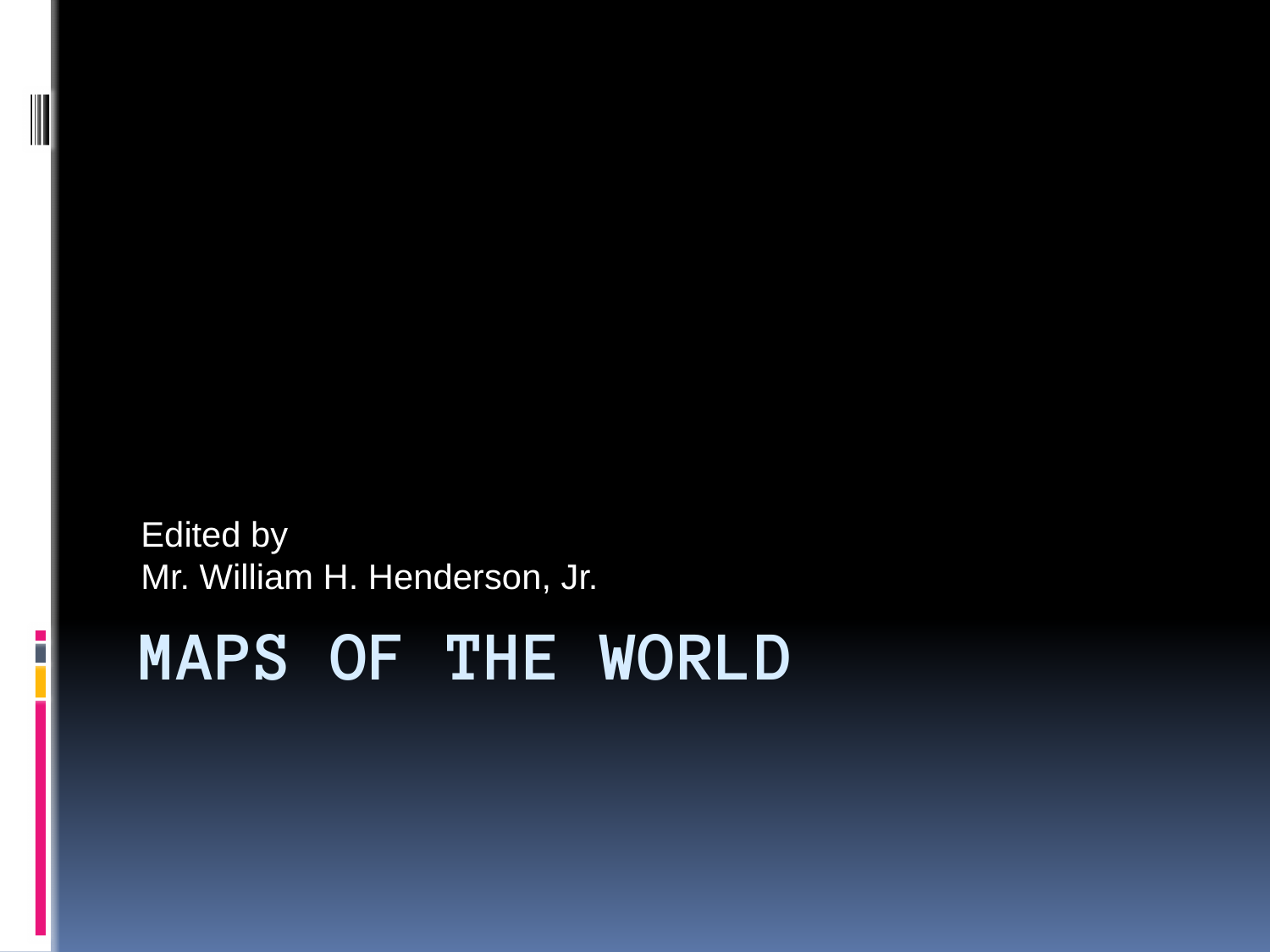

Edited by
Mr. William H. Henderson, Jr.
# Maps of the World